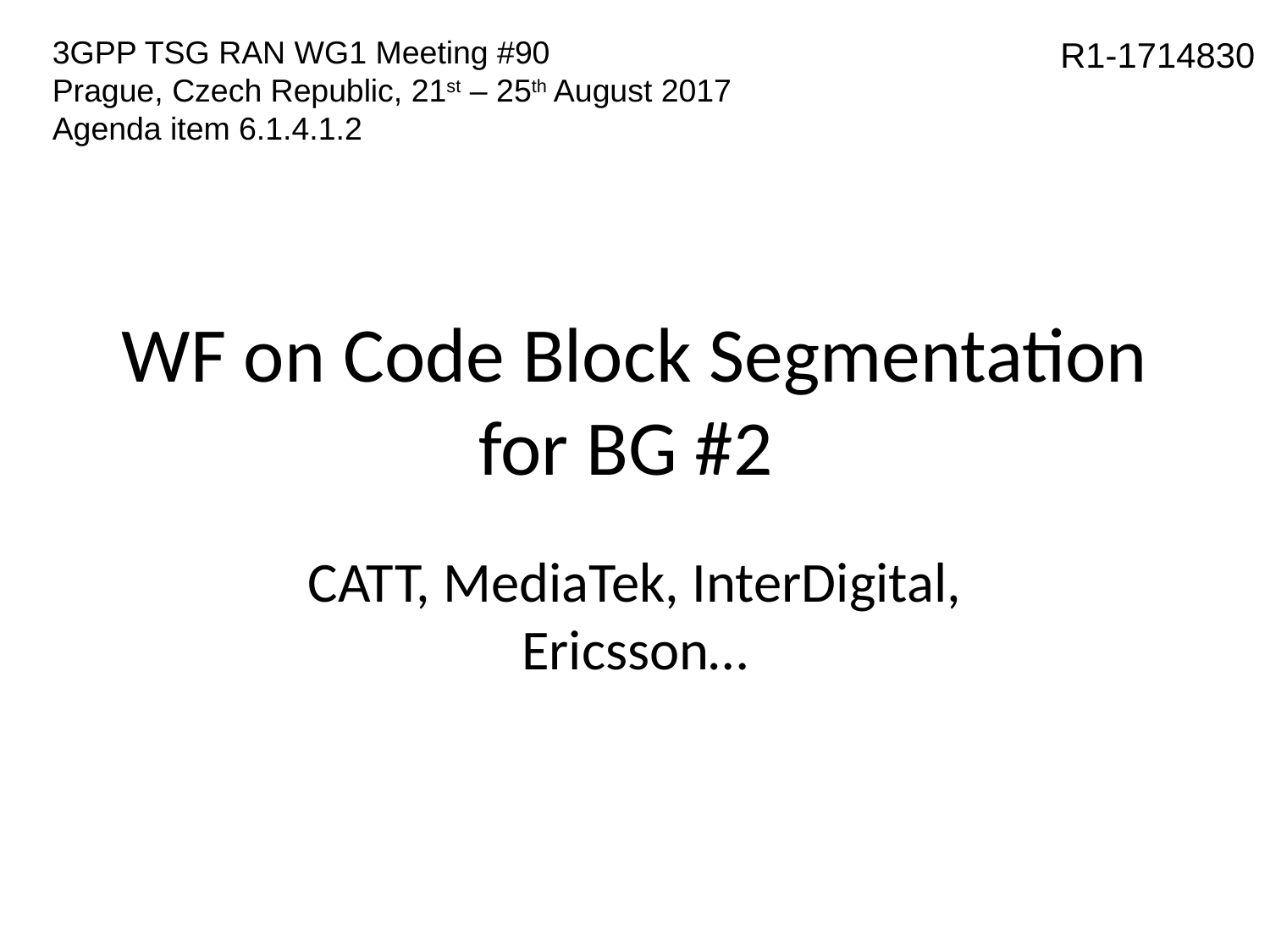

3GPP TSG RAN WG1 Meeting #90
Prague, Czech Republic, 21st – 25th August 2017
Agenda item 6.1.4.1.2
R1-1714830
# WF on Code Block Segmentation for BG #2
CATT, MediaTek, InterDigital, Ericsson…